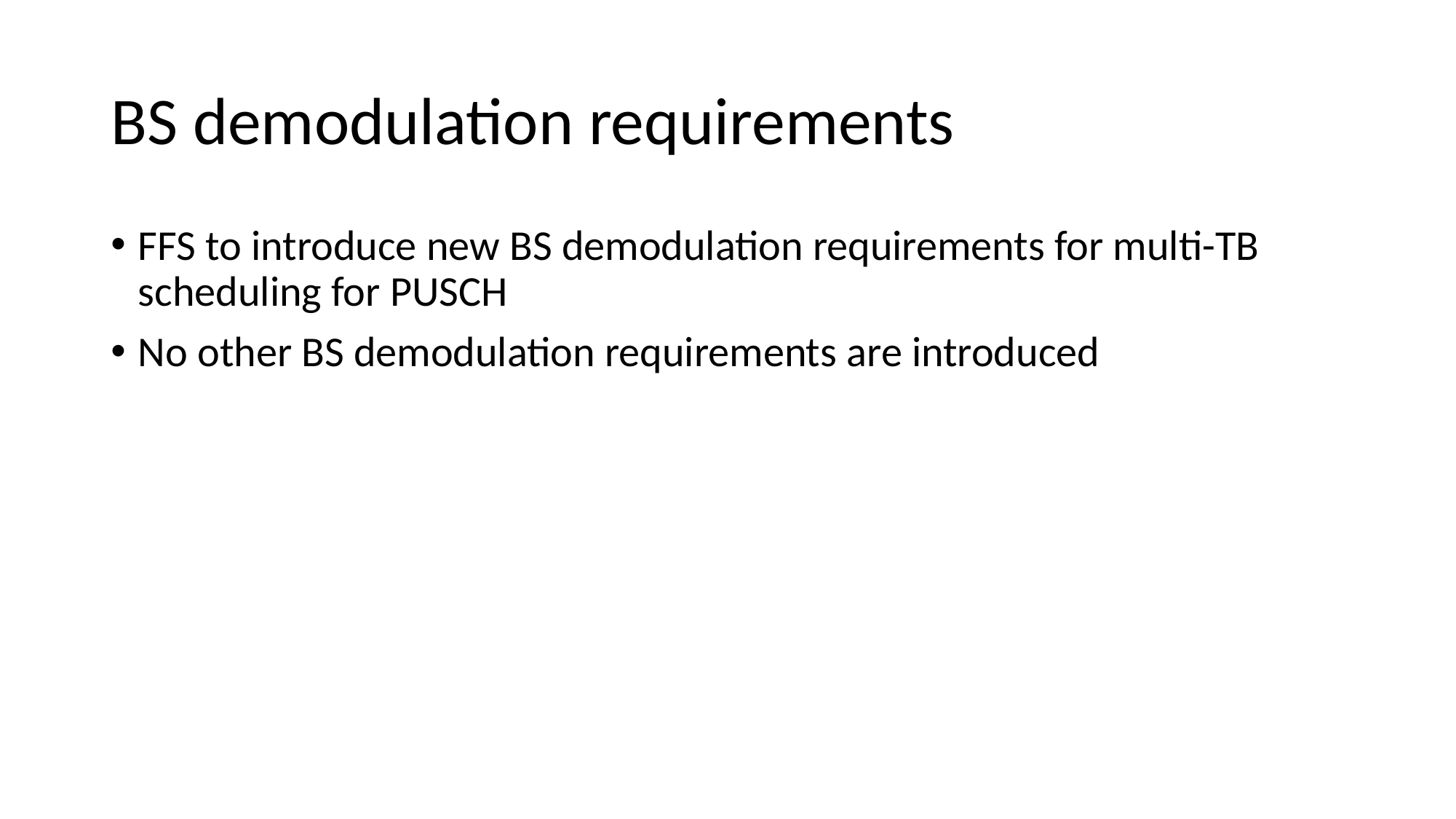

# BS demodulation requirements
FFS to introduce new BS demodulation requirements for multi-TB scheduling for PUSCH
No other BS demodulation requirements are introduced